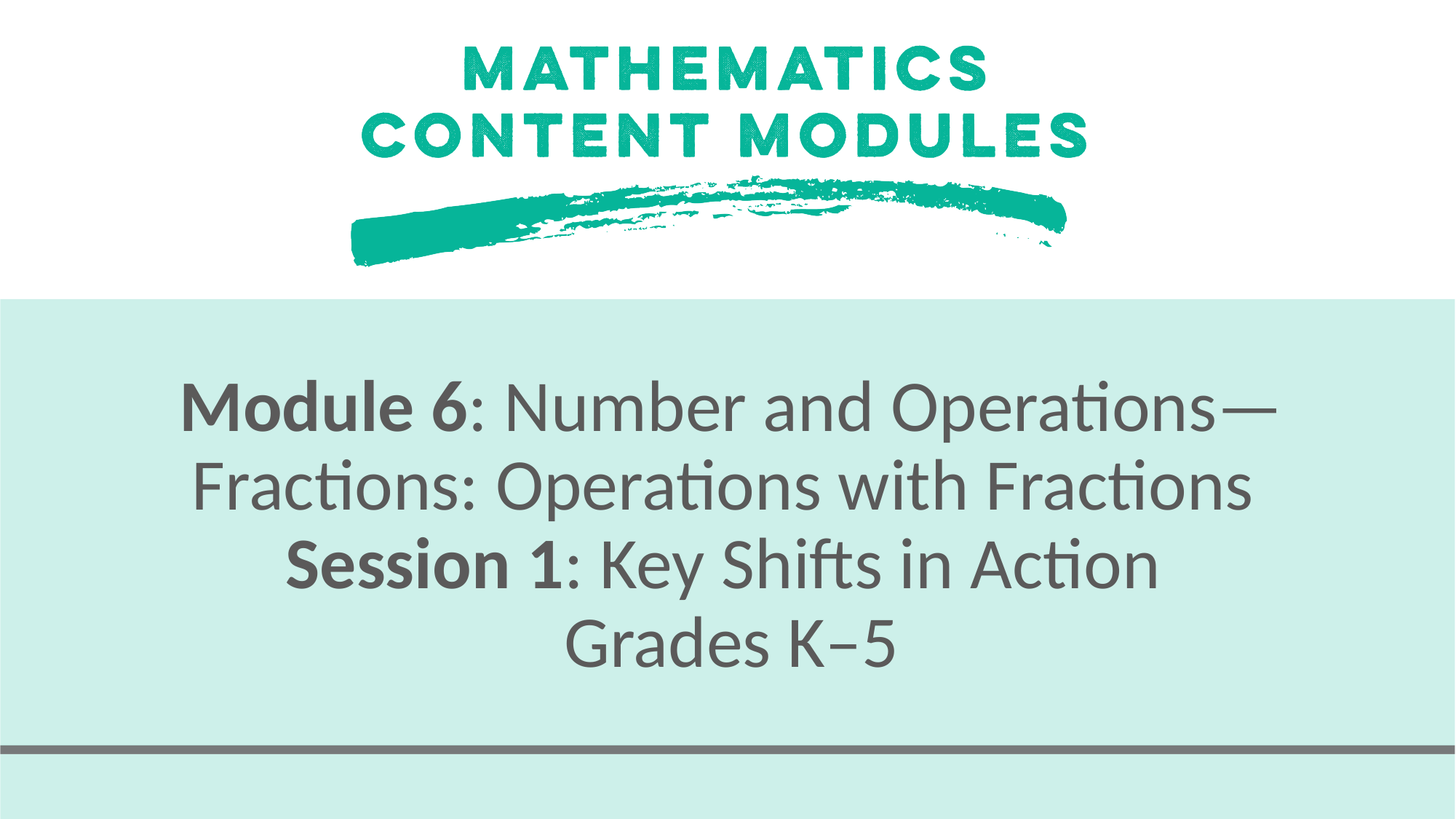

# Module 6: Number and Operations—Fractions: Operations with Fractions Session 1: Key Shifts in Action Grades K–5